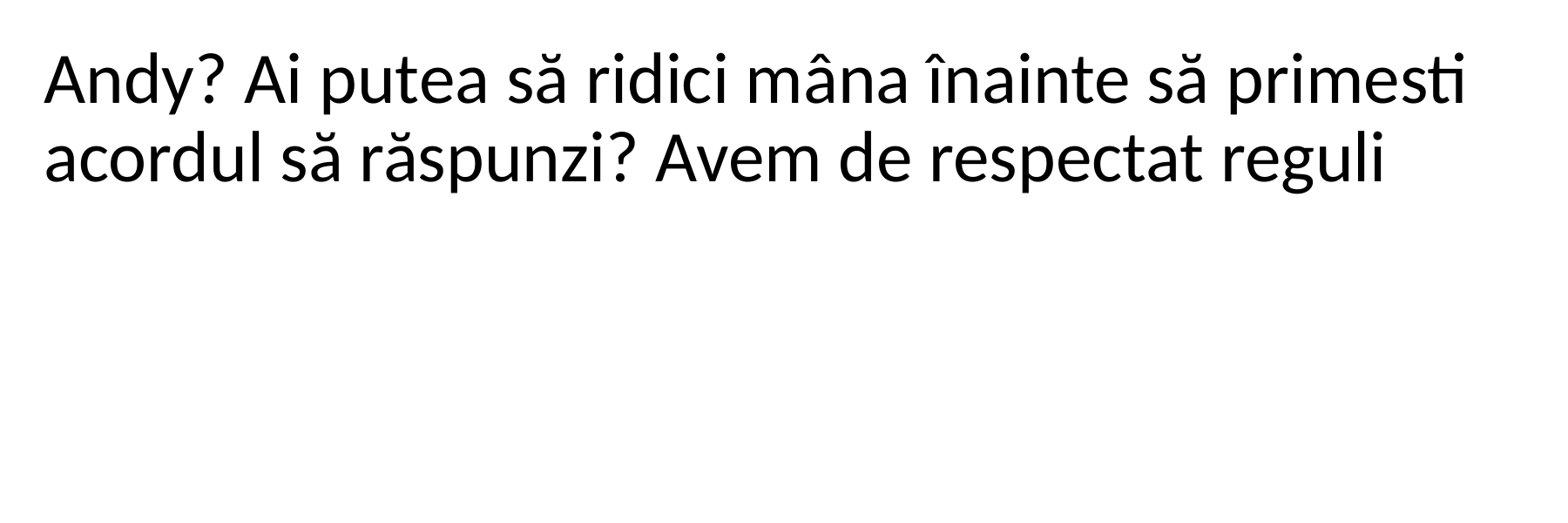

Andy? Ai putea să ridici mâna înainte să primesti acordul să răspunzi? Avem de respectat reguli